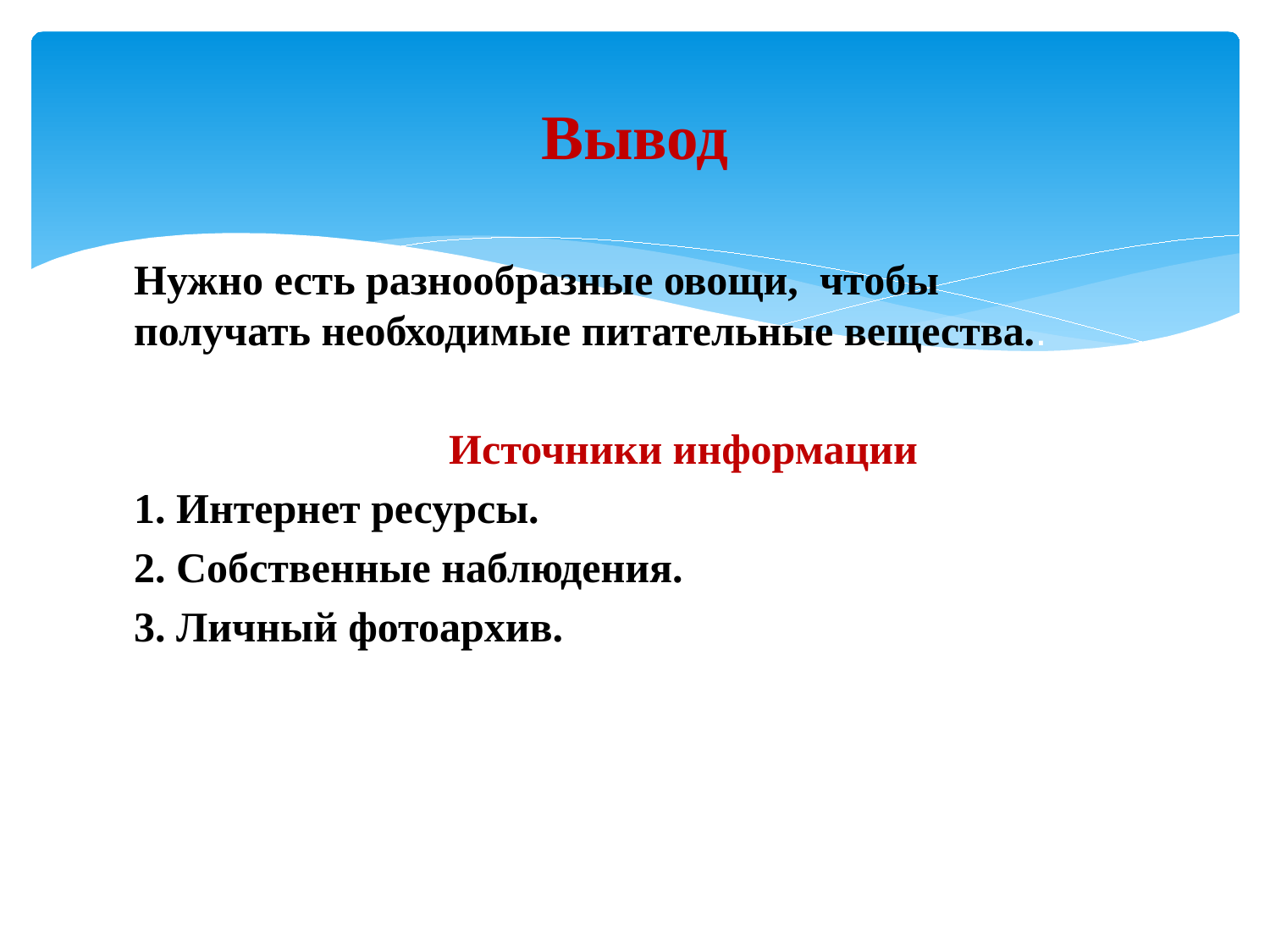

# Вывод
Нужно есть разнообразные овощи,  чтобы
получать необходимые питательные вещества..
П
ПИсточники информации
1. Интернет ресурсы.
2. Собственные наблюдения.
3. Личный фотоархив.